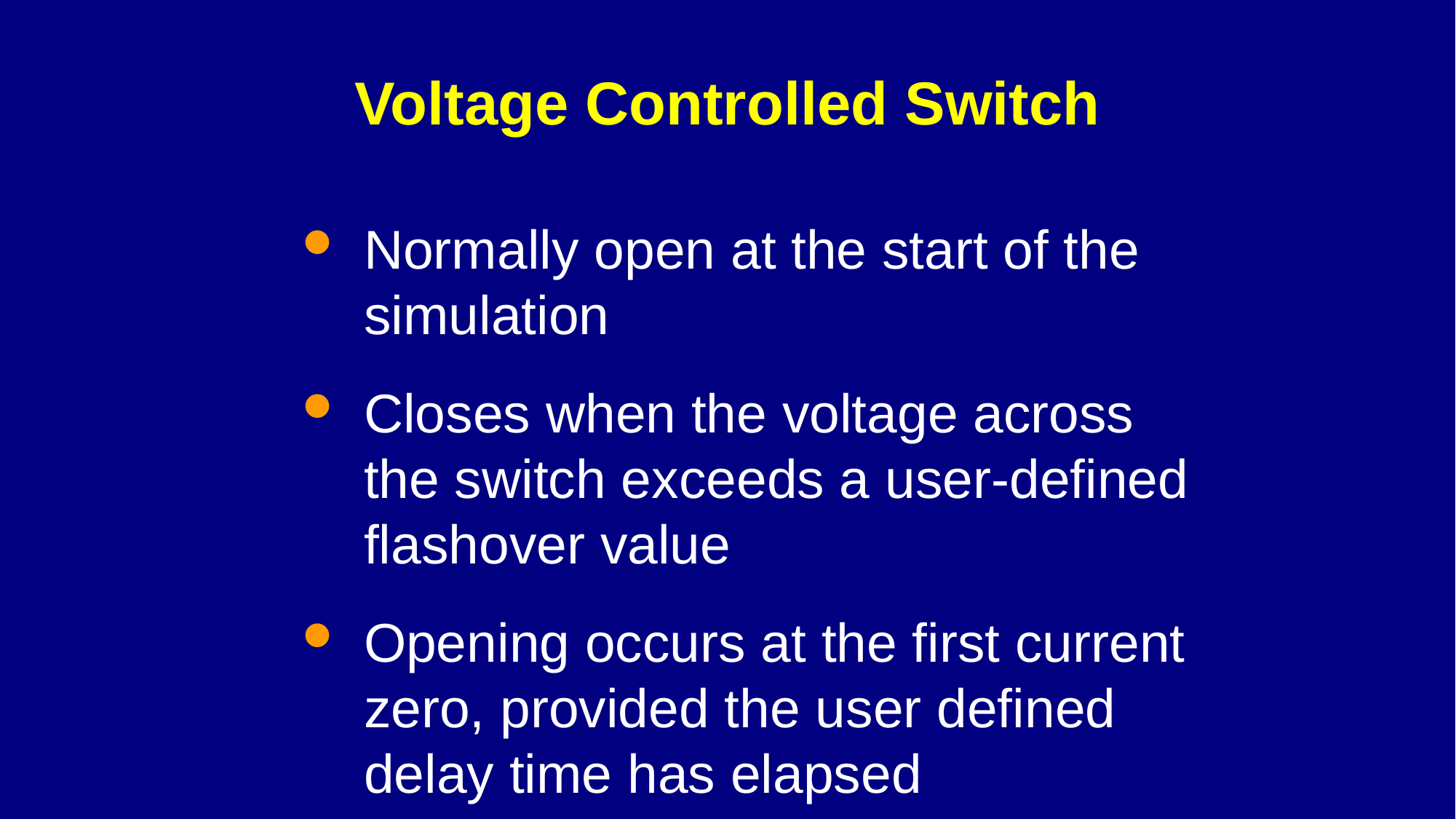

# Voltage Controlled Switch
Normally open at the start of the simulation
Closes when the voltage across the switch exceeds a user-defined flashover value
Opening occurs at the first current zero, provided the user defined delay time has elapsed